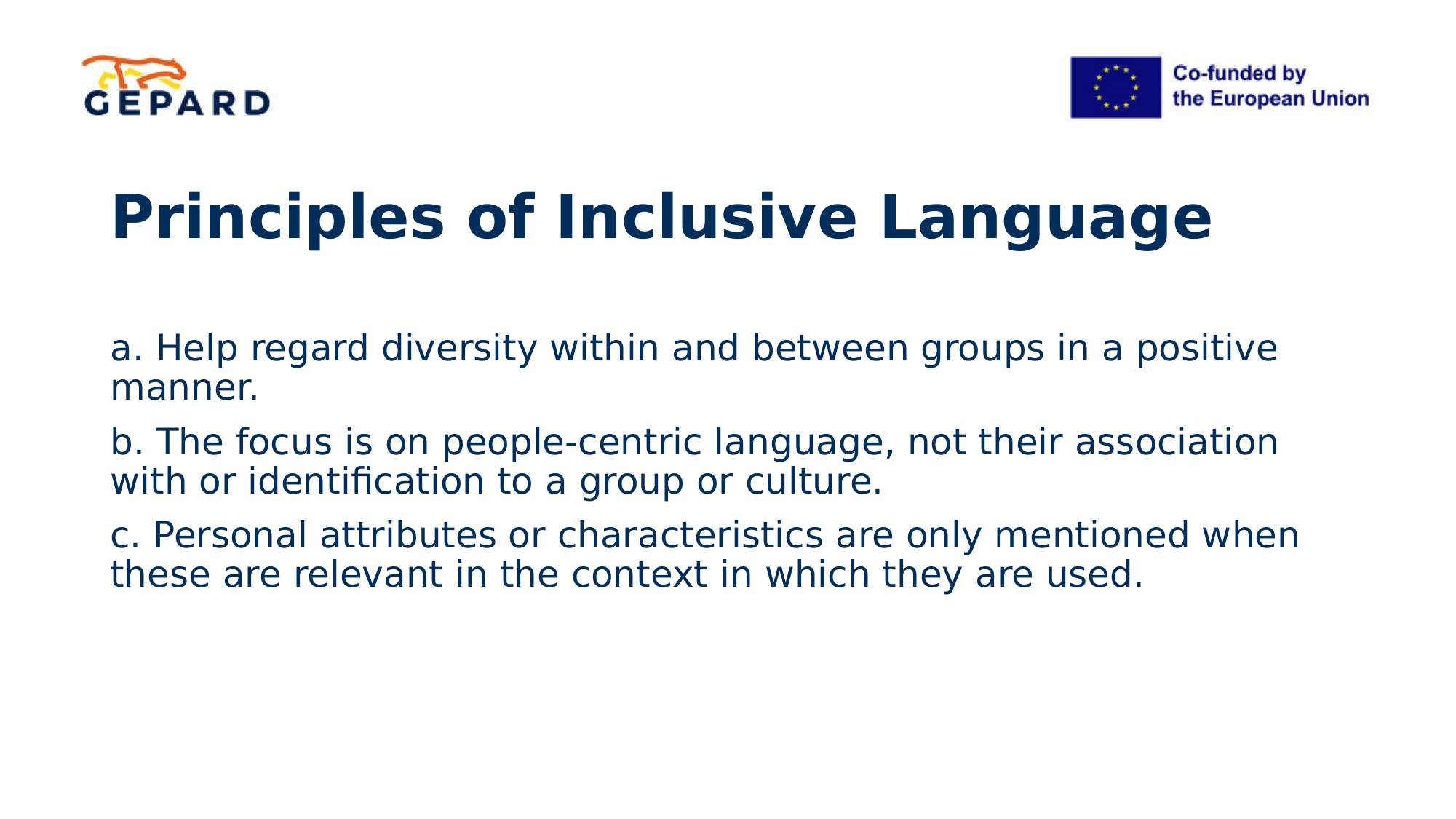

# Principles of Inclusive Language
a. Help regard diversity within and between groups in a positive manner.
b. The focus is on people‐centric language, not their association with or identification to a group or culture.
c. Personal attributes or characteristics are only mentioned when these are relevant in the context in which they are used.